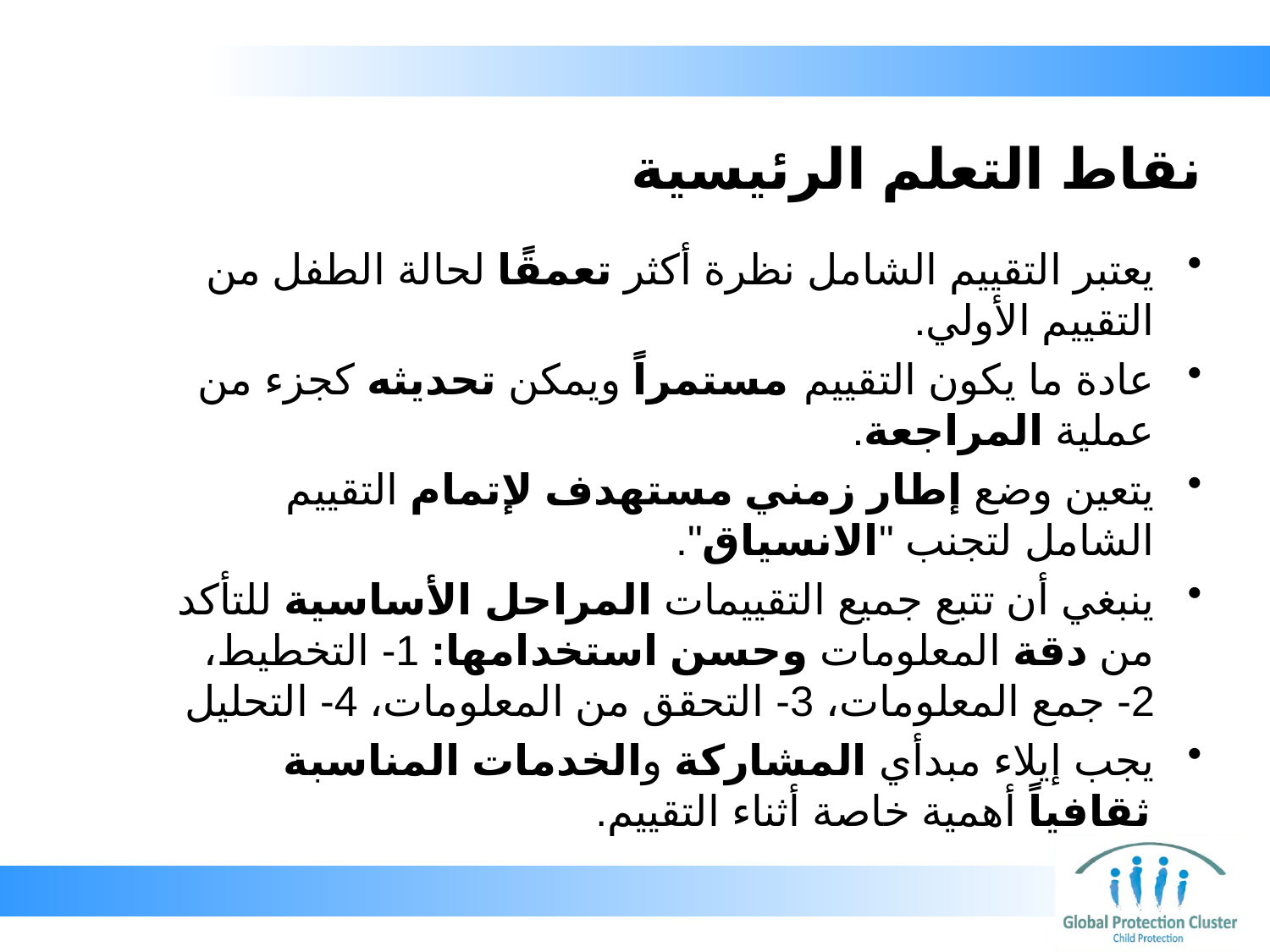

# نقاط التعلم الرئيسية
يعتبر التقييم الشامل نظرة أكثر تعمقًا لحالة الطفل من التقييم الأولي.
عادة ما يكون التقييم مستمراً ويمكن تحديثه كجزء من عملية المراجعة.
يتعين وضع إطار زمني مستهدف لإتمام التقييم الشامل لتجنب "الانسياق".
ينبغي أن تتبع جميع التقييمات المراحل الأساسية للتأكد من دقة المعلومات وحسن استخدامها: 1- التخطيط، 2- جمع المعلومات، 3- التحقق من المعلومات، 4- التحليل
يجب إيلاء مبدأي المشاركة والخدمات المناسبة ثقافياً أهمية خاصة أثناء التقييم.